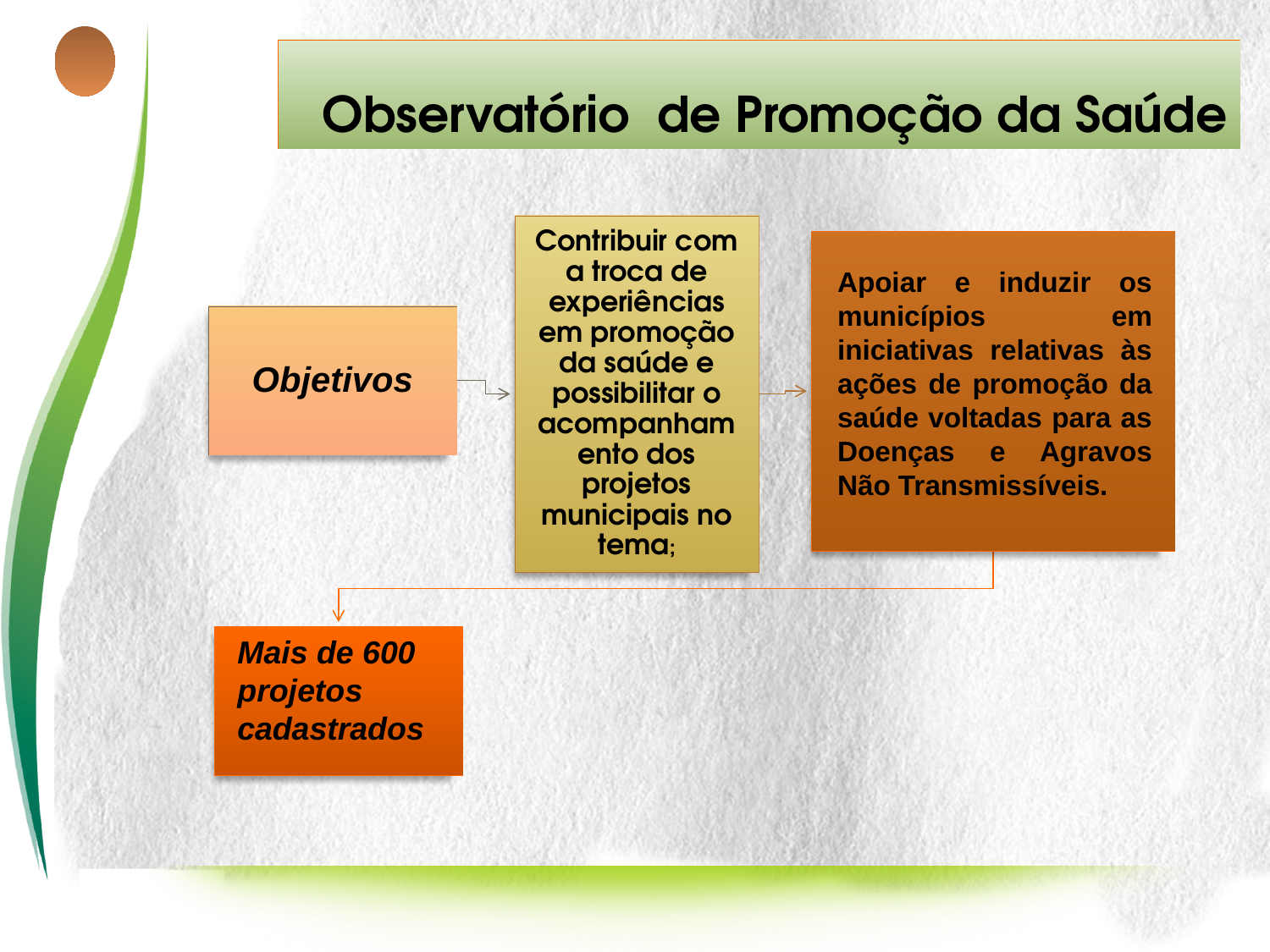

Observatório  de Promoção da Saúde

Objetivos

Contribuir com a troca de experiências em promoção da saúde e possibilitar o acompanhamento dos projetos municipais no tema;

Apoiar e induzir os municípios em iniciativas relativas às ações de promoção da saúde voltadas para as Doenças e Agravos Não Transmissíveis.

Mais de 600  projetos cadastrados